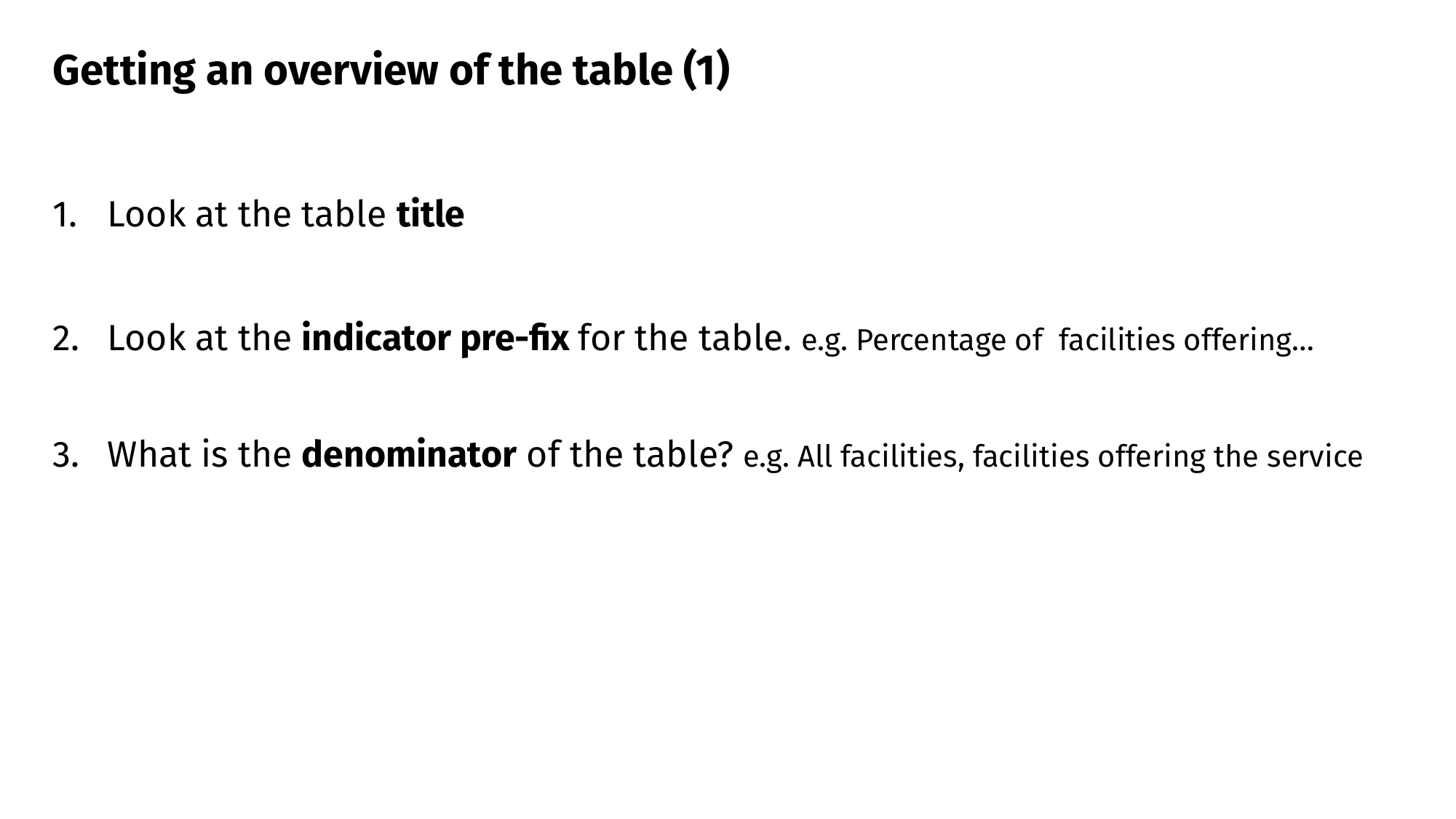

# Getting an overview of the table (1)
Look at the table title

Look at the indicator pre-fix for the table. e.g. Percentage of  facilities offering…

What is the denominator of the table? e.g. All facilities, facilities offering the service